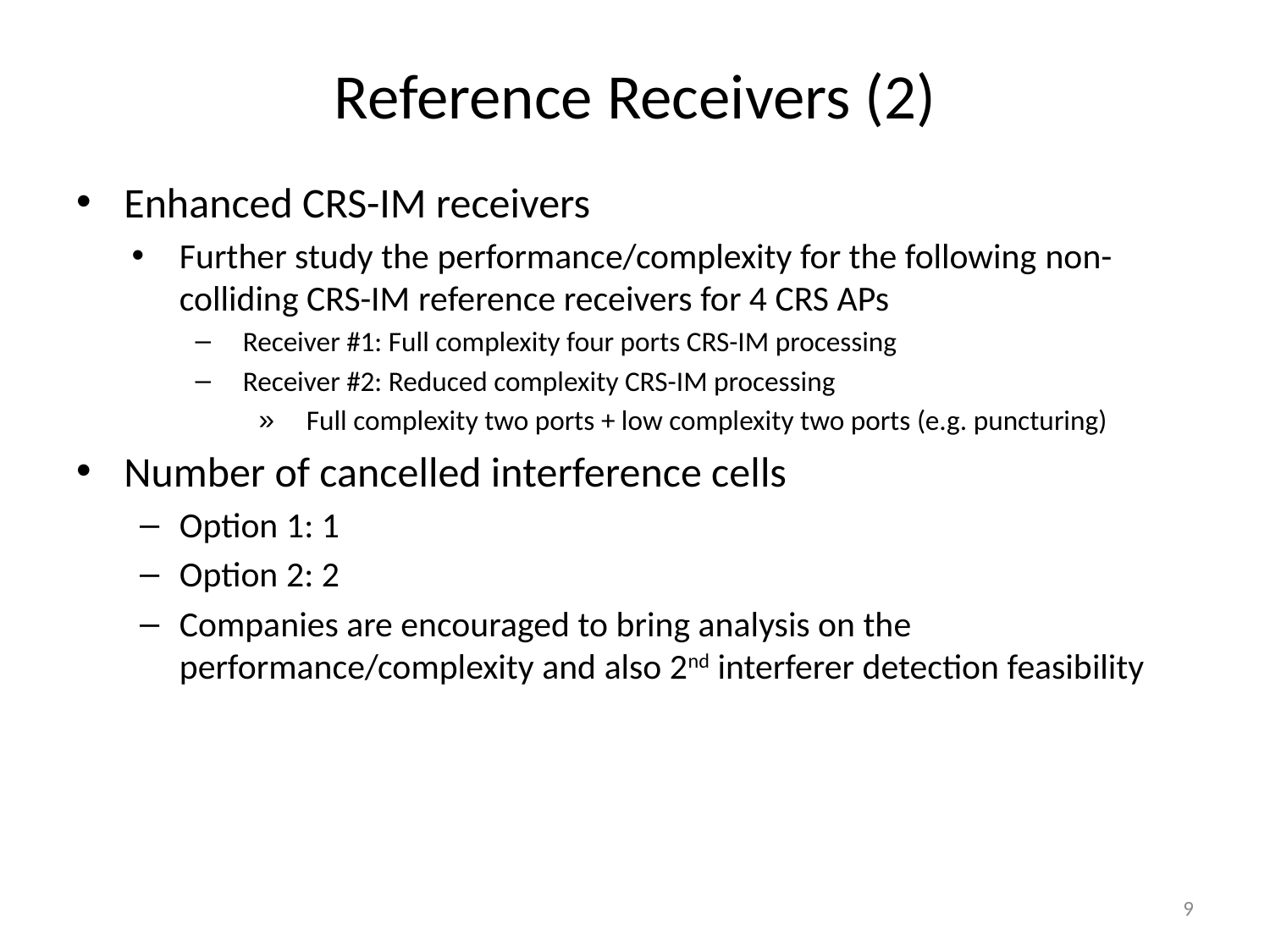

# Reference Receivers (2)
Enhanced CRS-IM receivers
Further study the performance/complexity for the following non-colliding CRS-IM reference receivers for 4 CRS APs
Receiver #1: Full complexity four ports CRS-IM processing
Receiver #2: Reduced complexity CRS-IM processing
Full complexity two ports + low complexity two ports (e.g. puncturing)
Number of cancelled interference cells
Option 1: 1
Option 2: 2
Companies are encouraged to bring analysis on the performance/complexity and also 2nd interferer detection feasibility
9